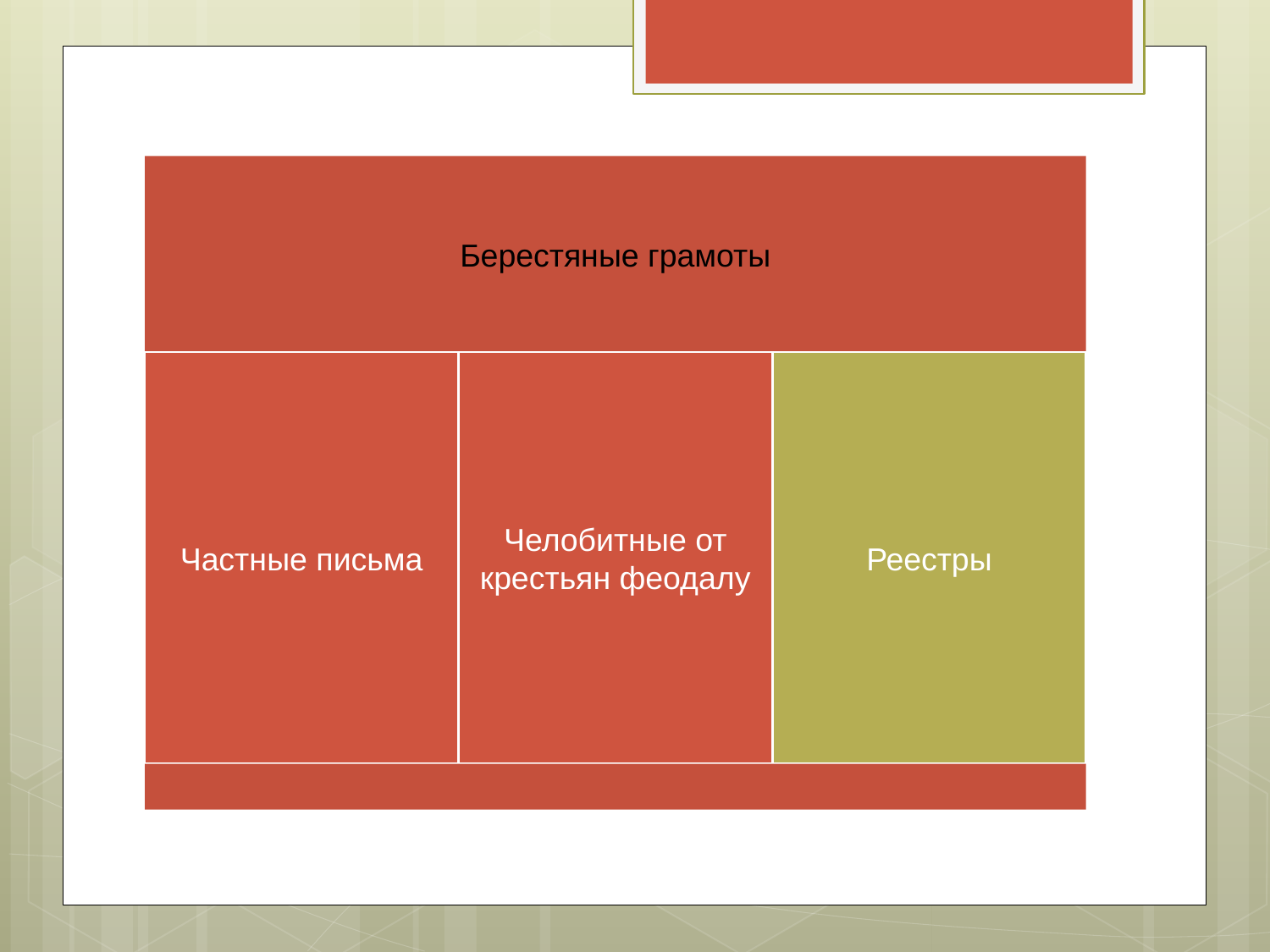

Берестяные грамоты
Частные письма
Челобитные от крестьян феодалу
Реестры